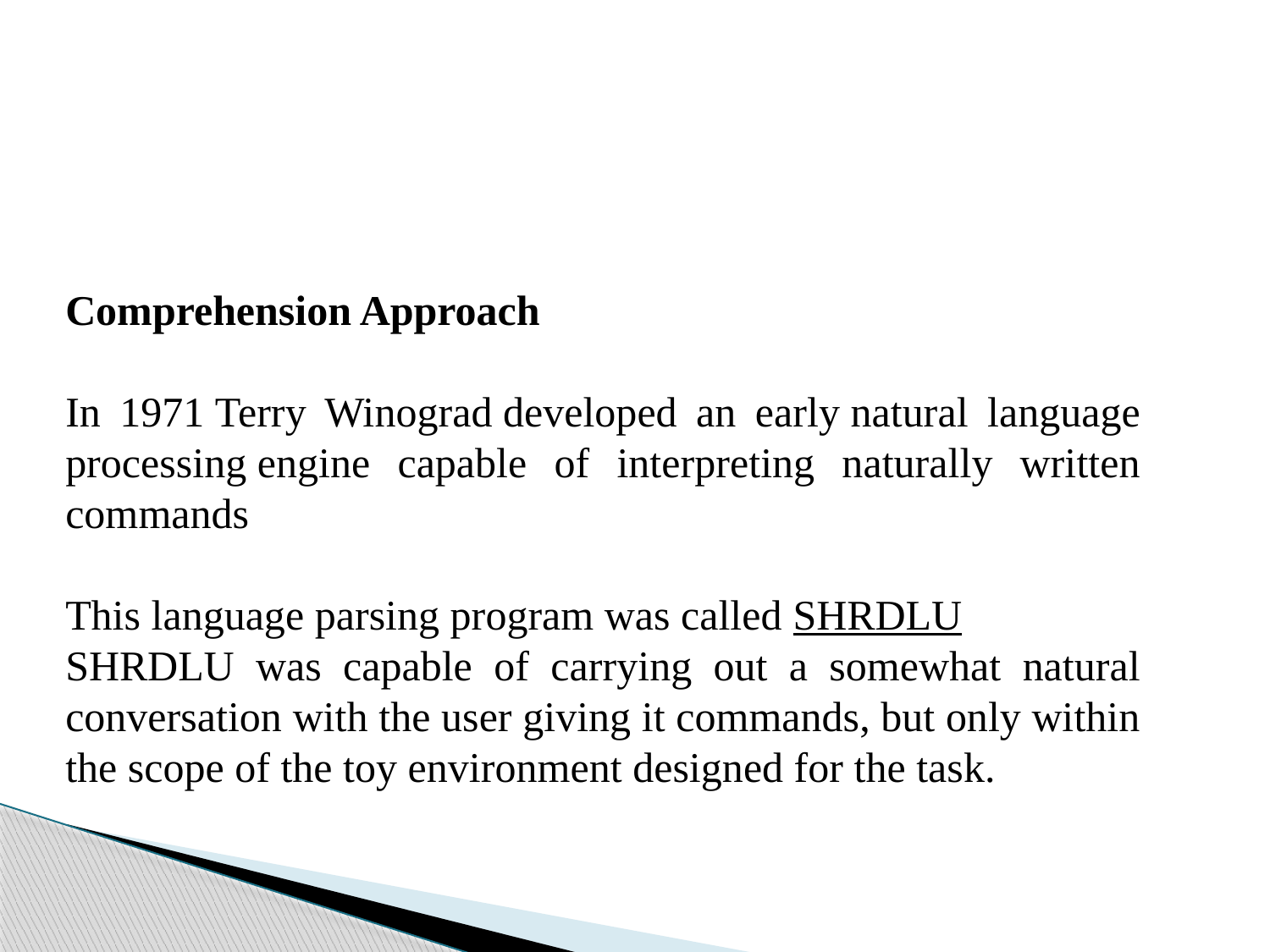

Comprehension Approach

In 1971 Terry Winograd developed an early natural language processing engine capable of interpreting naturally written commands

This language parsing program was called SHRDLU
SHRDLU was capable of carrying out a somewhat natural conversation with the user giving it commands, but only within the scope of the toy environment designed for the task.